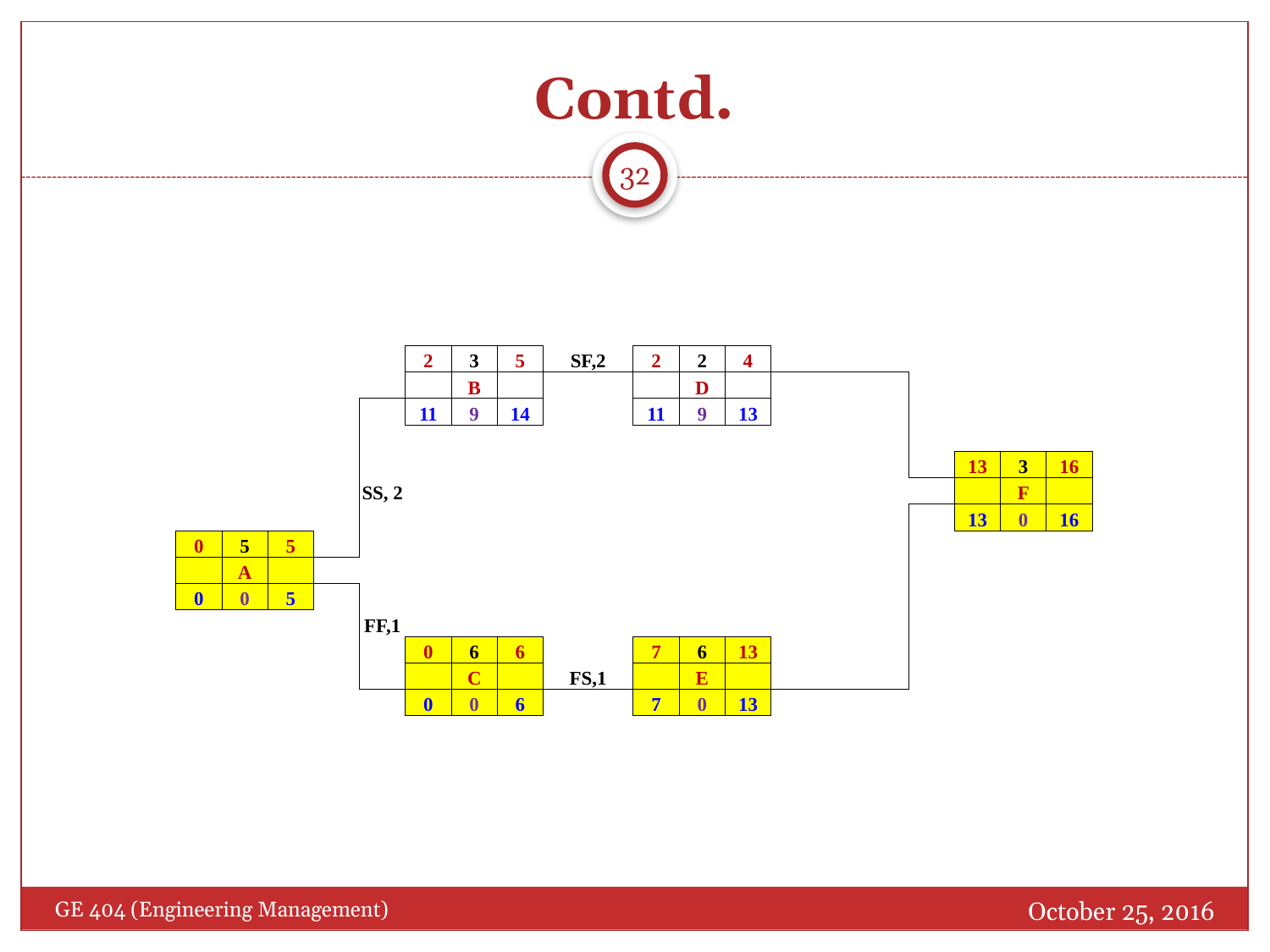

# Contd.
32
|  |  |  |  |  | 2 | 3 | 5 | SF,2 |  | 2 | 2 | 4 |  |  |  |  |  |  |  |
| --- | --- | --- | --- | --- | --- | --- | --- | --- | --- | --- | --- | --- | --- | --- | --- | --- | --- | --- | --- |
|  |  |  |  |  |  | B |  |  |  |  | D |  |  |  |  |  |  |  |  |
|  |  |  |  |  | 11 | 9 | 14 |  |  | 11 | 9 | 13 |  |  |  |  |  |  |  |
|  |  |  |  |  |  |  |  |  |  |  |  |  |  |  |  |  |  |  |  |
|  |  |  |  |  |  |  |  |  |  |  |  |  |  |  |  |  | 13 | 3 | 16 |
|  |  |  |  | SS, 2 |  |  |  |  |  |  |  |  |  |  |  |  |  | F |  |
|  |  |  |  |  |  |  |  |  |  |  |  |  |  |  |  |  | 13 | 0 | 16 |
| 0 | 5 | 5 |  |  |  |  |  |  |  |  |  |  |  |  |  |  |  |  |  |
|  | A |  |  |  |  |  |  |  |  |  |  |  |  |  |  |  |  |  |  |
| 0 | 0 | 5 |  |  |  |  |  |  |  |  |  |  |  |  |  |  |  |  |  |
|  |  |  |  | FF,1 |  |  |  |  |  |  |  |  |  |  |  |  |  |  |  |
|  |  |  |  |  | 0 | 6 | 6 |  |  | 7 | 6 | 13 |  |  |  |  |  |  |  |
|  |  |  |  |  |  | C |  | FS,1 |  |  | E |  |  |  |  |  |  |  |  |
|  |  |  |  |  | 0 | 0 | 6 |  |  | 7 | 0 | 13 |  |  |  |  |  |  |  |
October 25, 2016
GE 404 (Engineering Management)